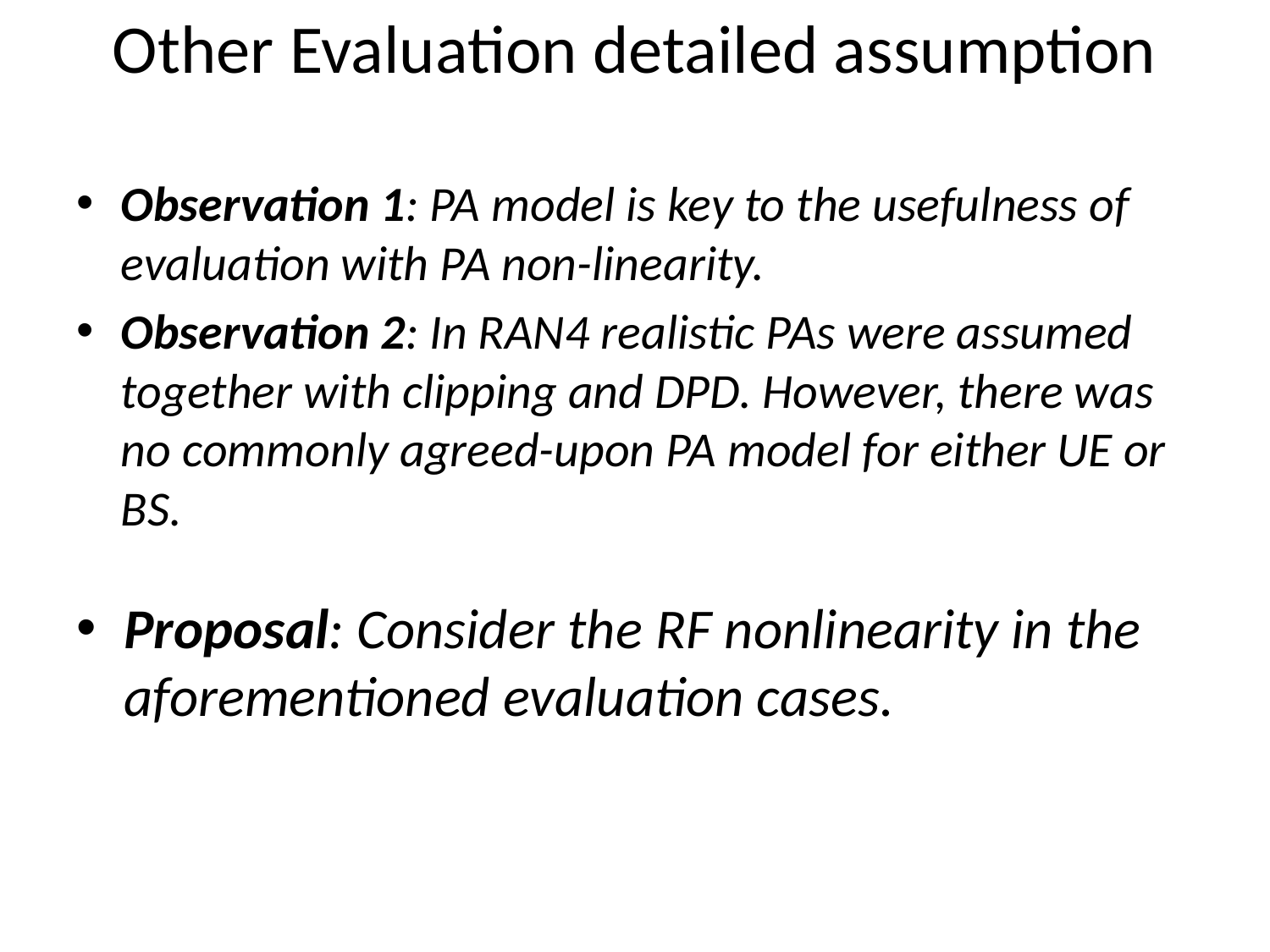

# Other Evaluation detailed assumption
Observation 1: PA model is key to the usefulness of evaluation with PA non-linearity.
Observation 2: In RAN4 realistic PAs were assumed together with clipping and DPD. However, there was no commonly agreed-upon PA model for either UE or BS.
Proposal: Consider the RF nonlinearity in the aforementioned evaluation cases.